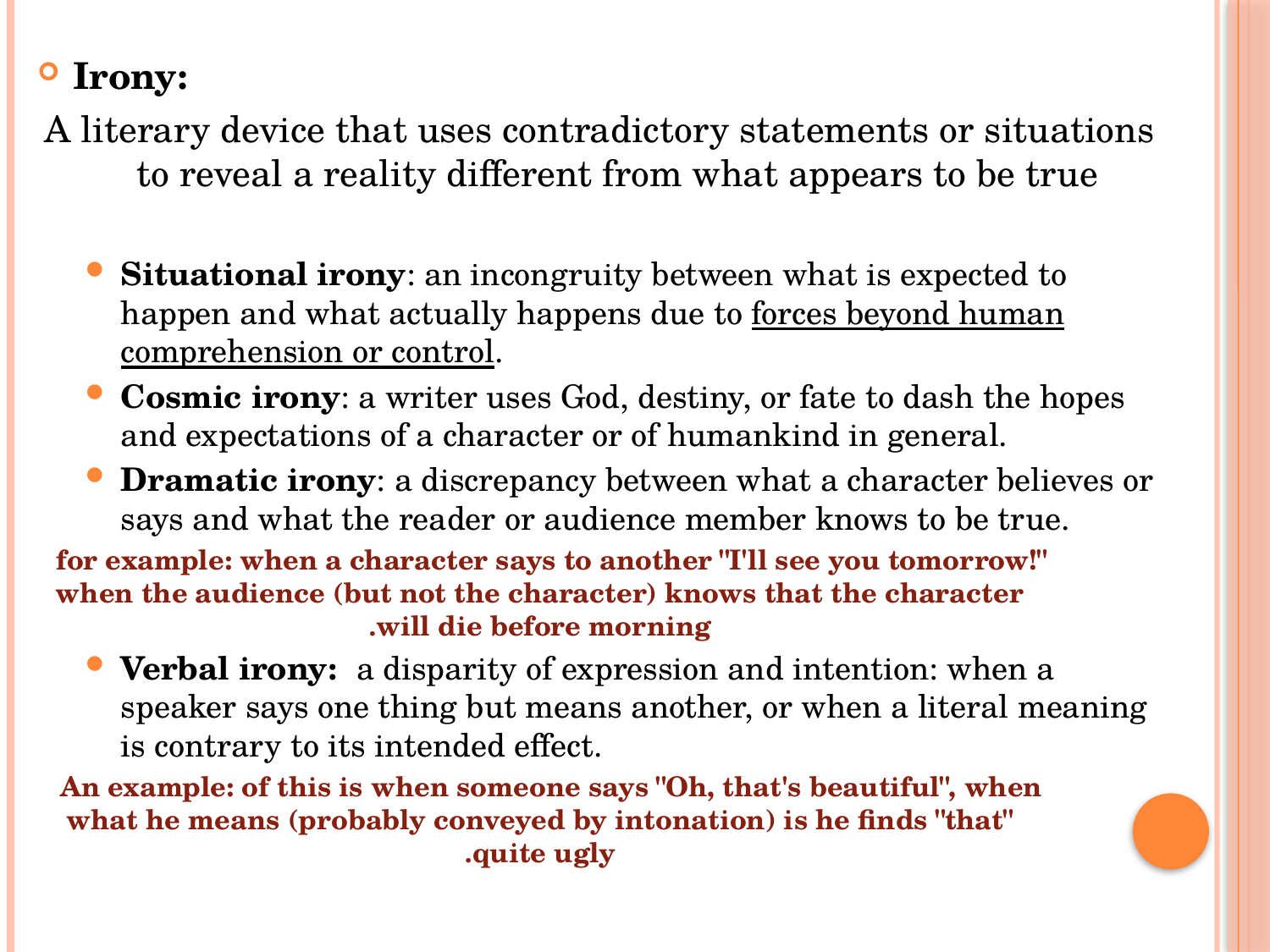

Irony:
A literary device that uses contradictory statements or situations to reveal a reality different from what appears to be true

Situational irony: an incongruity between what is expected to happen and what actually happens due to forces beyond human comprehension or control.
Cosmic irony: a writer uses God, destiny, or fate to dash the hopes and expectations of a character or of humankind in general.
Dramatic irony: a discrepancy between what a character believes or says and what the reader or audience member knows to be true.
for example: when a character says to another "I'll see you tomorrow!" when the audience (but not the character) knows that the character will die before morning.
Verbal irony:  a disparity of expression and intention: when a speaker says one thing but means another, or when a literal meaning is contrary to its intended effect.
An example: of this is when someone says "Oh, that's beautiful", when what he means (probably conveyed by intonation) is he finds "that" quite ugly.